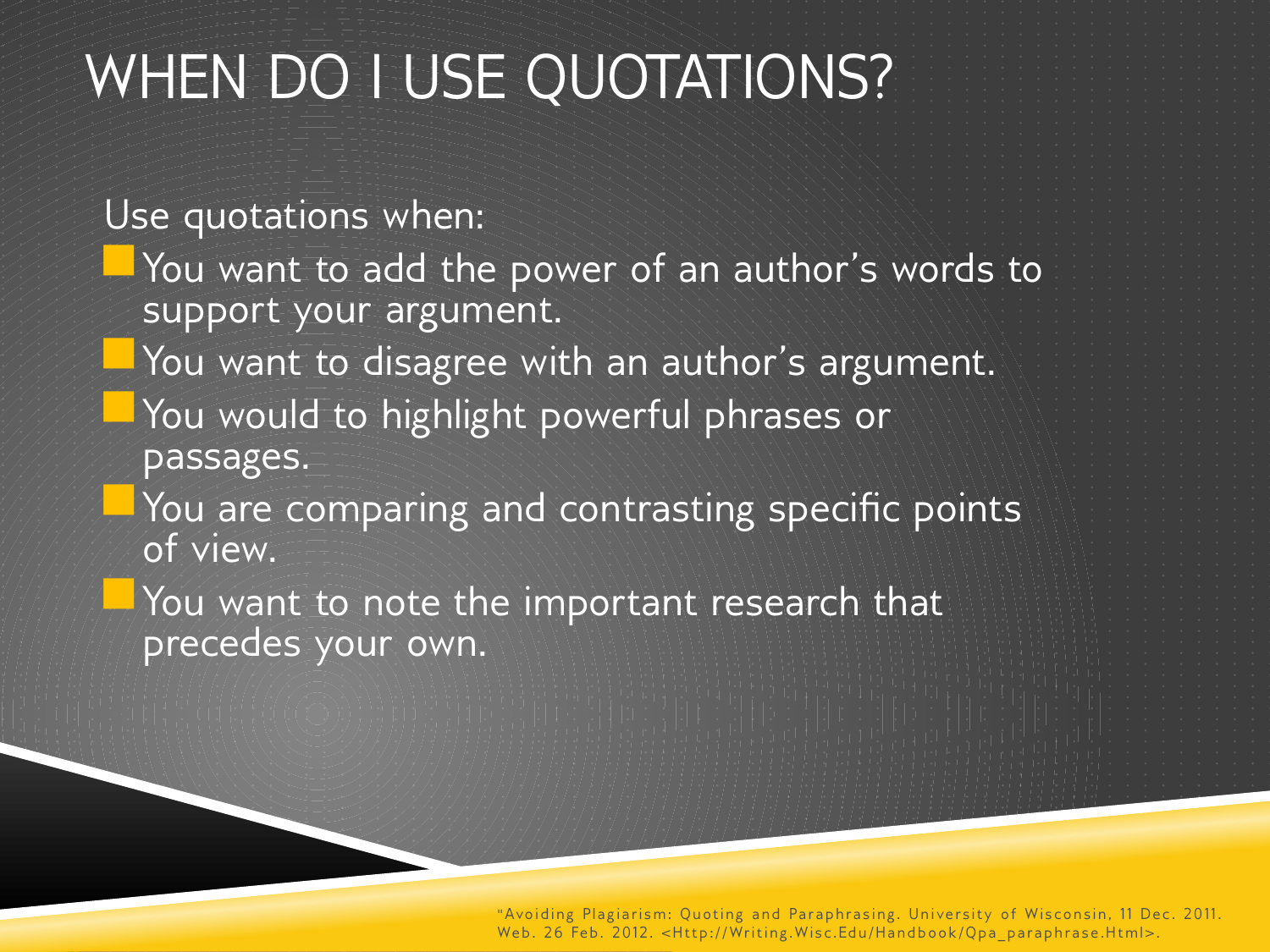

When do I use quotations?
Use quotations when:
You want to add the power of an author’s words to support your argument.
You want to disagree with an author’s argument.
You would to highlight powerful phrases or passages.
You are comparing and contrasting specific points of view.
You want to note the important research that precedes your own.
"Avoiding Plagiarism: Quoting and Paraphrasing. University of Wisconsin, 11 Dec. 2011. Web. 26 Feb. 2012. <Http://Writing.Wisc.Edu/Handbook/Qpa_paraphrase.Html>.